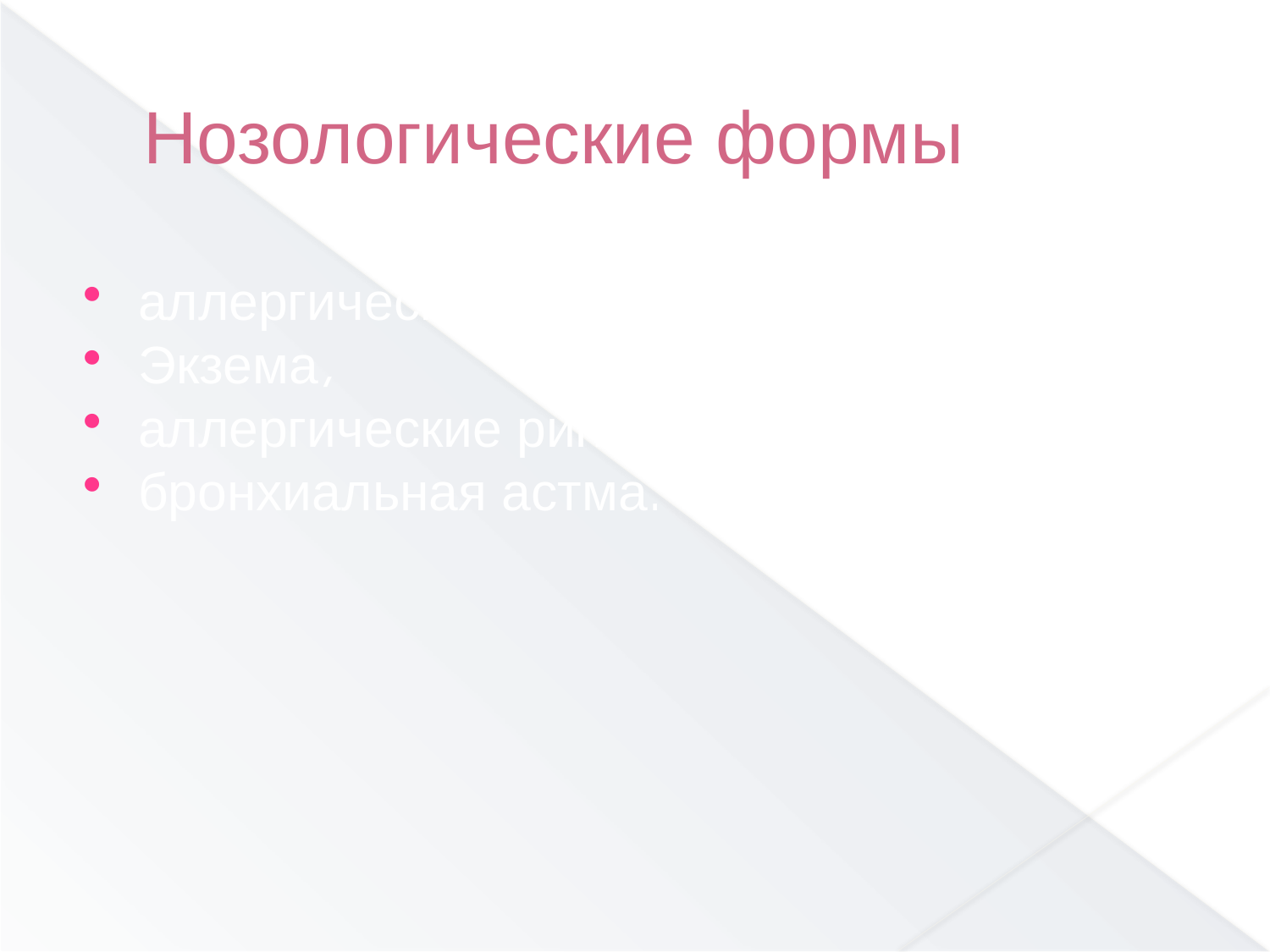

Нозологические формы
аллергические дерматиты,
Экзема,
аллергические риниты,
бронхиальная астма.